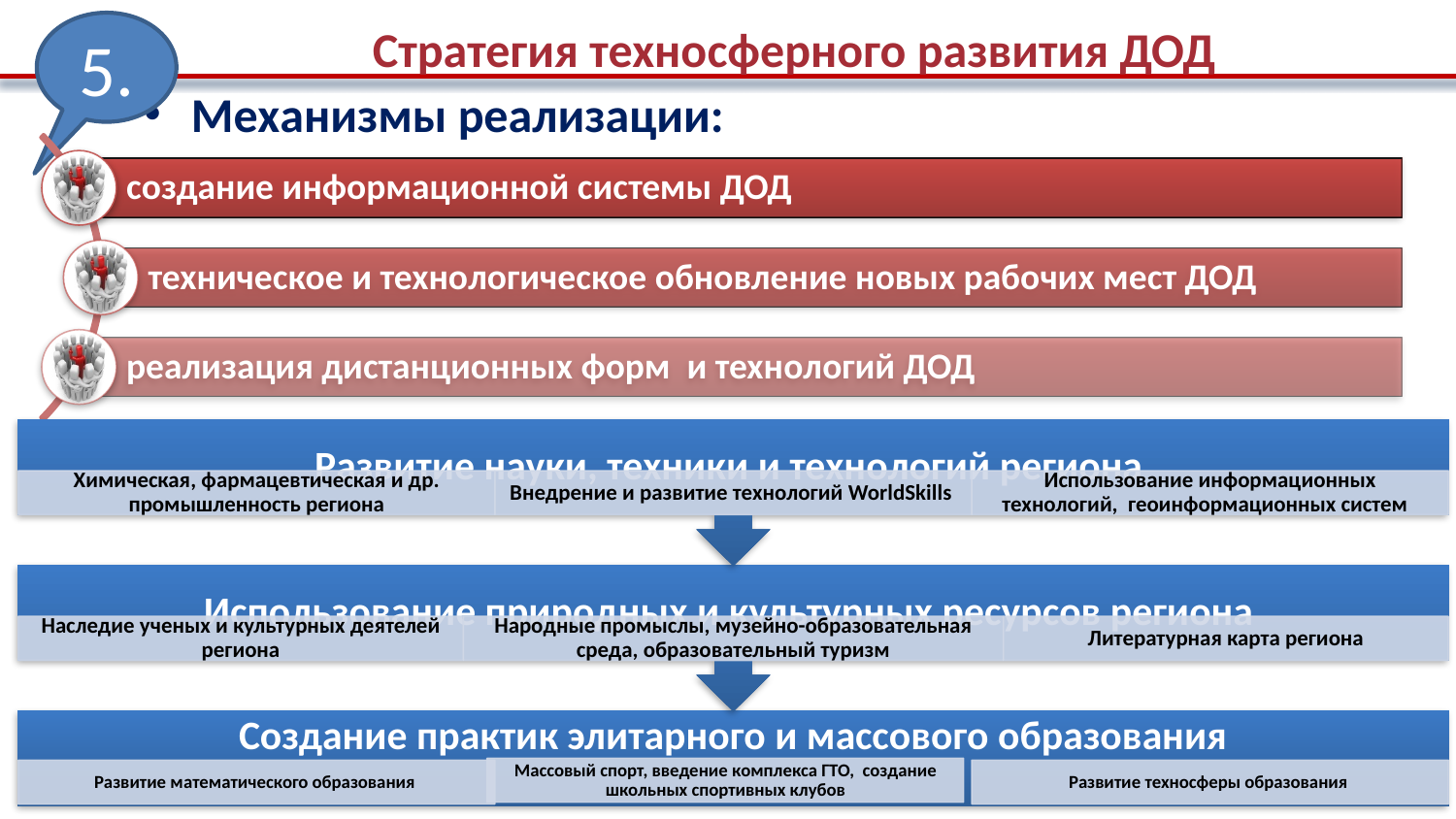

5.
# Стратегия техносферного развития ДОД
Механизмы реализации:
создание информационной системы ДОД
техническое и технологическое обновление новых рабочих мест ДОД
реализация дистанционных форм  и технологий ДОД
Создание практик элитарного и массового образования
Развитие математического образования
Массовый спорт, введение комплекса ГТО,  создание школьных спортивных клубов
Развитие техносферы образования
Использование природных и культурных ресурсов региона
Наследие ученых и культурных деятелей региона
Народные промыслы, музейно-образовательная среда, образовательный туризм
Литературная карта региона
Развитие науки, техники и технологий региона
Химическая, фармацевтическая и др. промышленность региона
Внедрение и развитие технологий WorldSkills
Использование информационных технологий,  геоинформационных систем